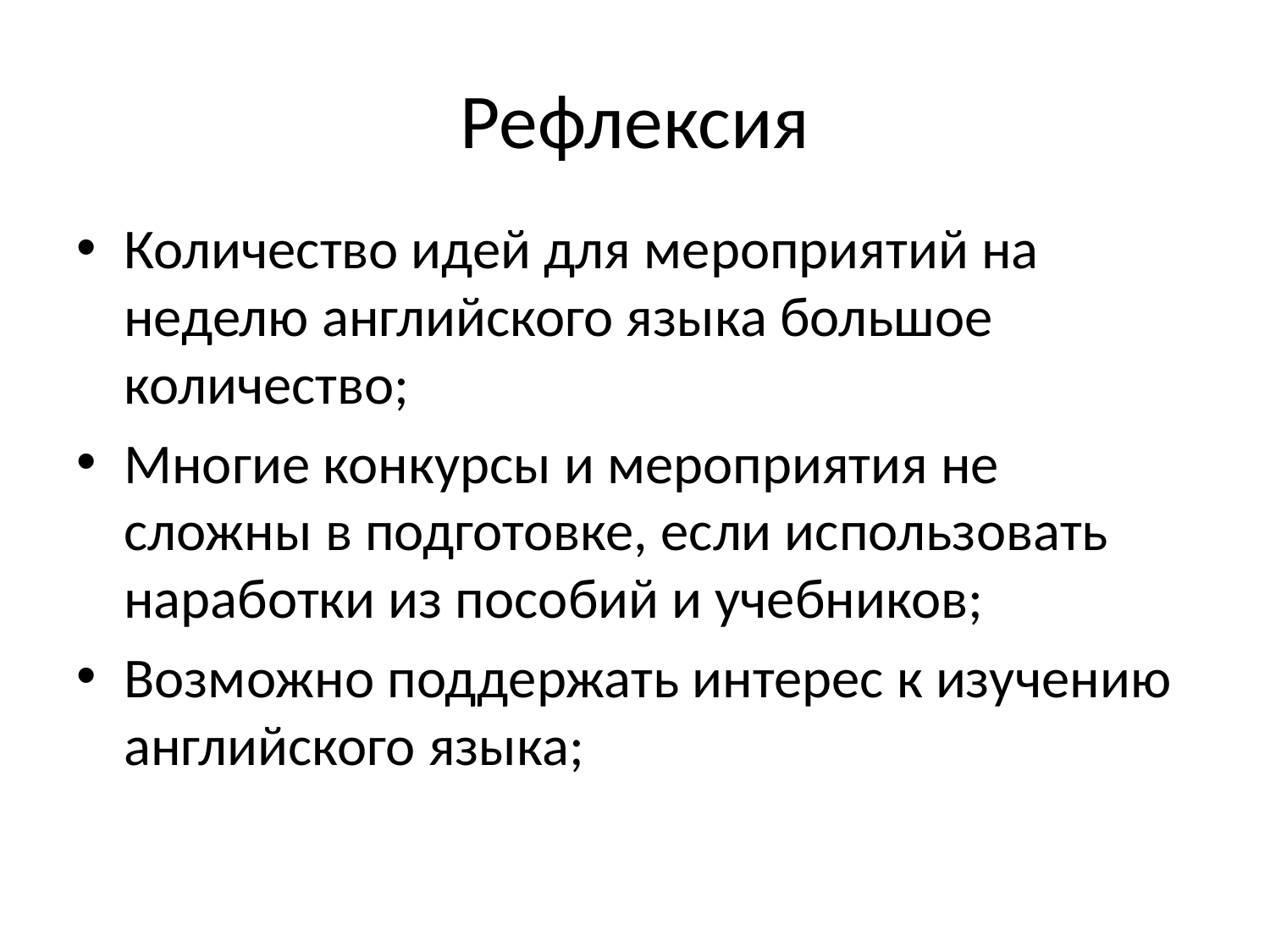

# Рефлексия
Количество идей для мероприятий на неделю английского языка большое количество;
Многие конкурсы и мероприятия не сложны в подготовке, если использовать наработки из пособий и учебников;
Возможно поддержать интерес к изучению английского языка;